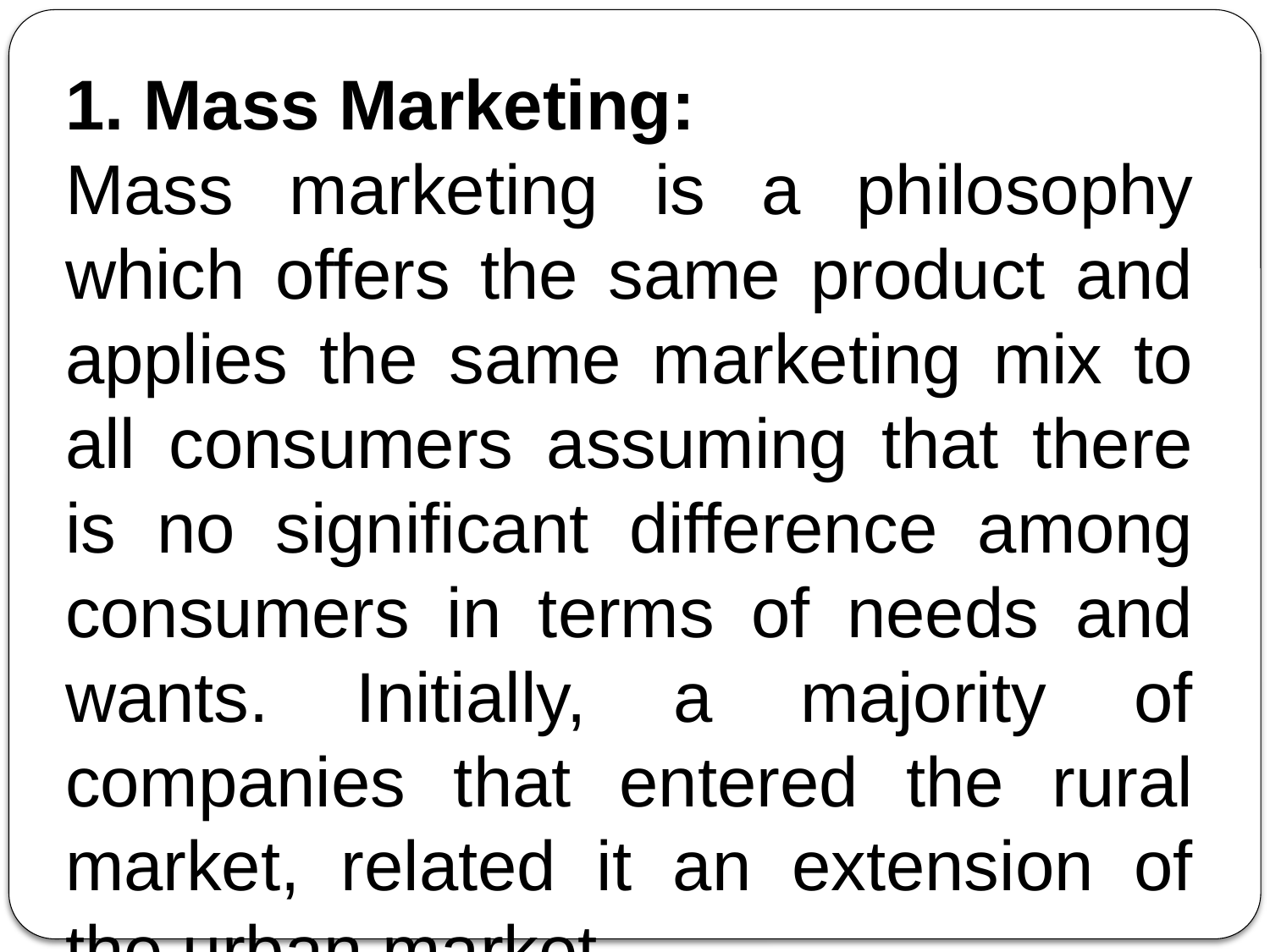

1. Mass Marketing:
Mass marketing is a philosophy which offers the same product and applies the same marketing mix to all consumers assuming that there is no significant difference among consumers in terms of needs and wants. Initially, a majority of companies that entered the rural market, related it an extension of the urban market.